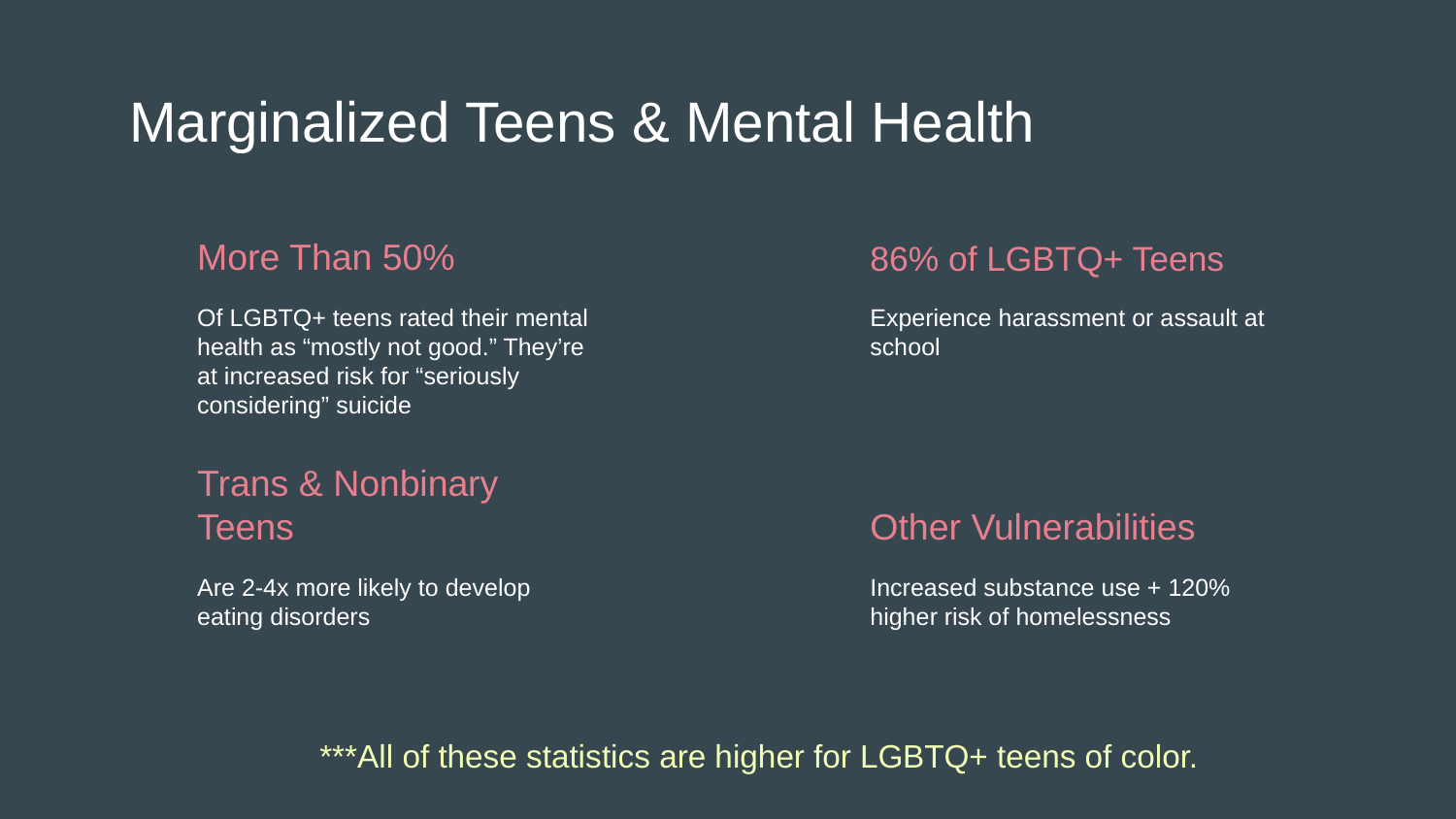

Marginalized Teens & Mental Health
More Than 50%
86% of LGBTQ+ Teens
Of LGBTQ+ teens rated their mental health as “mostly not good.” They’re at increased risk for “seriously considering” suicide
Experience harassment or assault at school
Trans & Nonbinary Teens
Other Vulnerabilities
Are 2-4x more likely to develop eating disorders
Increased substance use + 120% higher risk of homelessness
***All of these statistics are higher for LGBTQ+ teens of color.